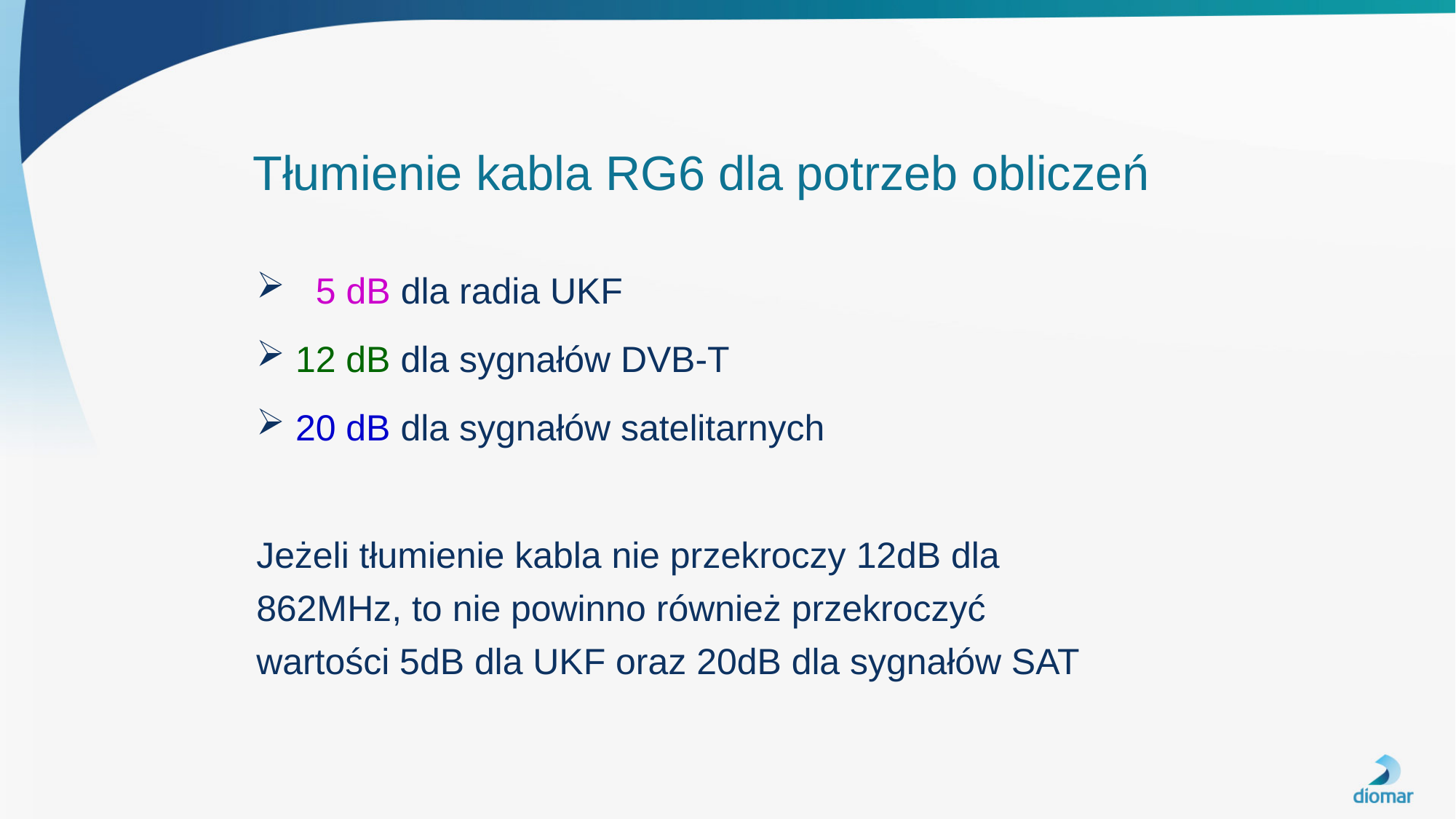

# Tłumienie kabla RG6 dla potrzeb obliczeń
   5 dB dla radia UKF
 12 dB dla sygnałów DVB-T
 20 dB dla sygnałów satelitarnych
Jeżeli tłumienie kabla nie przekroczy 12dB dla 862MHz, to nie powinno również przekroczyć wartości 5dB dla UKF oraz 20dB dla sygnałów SAT